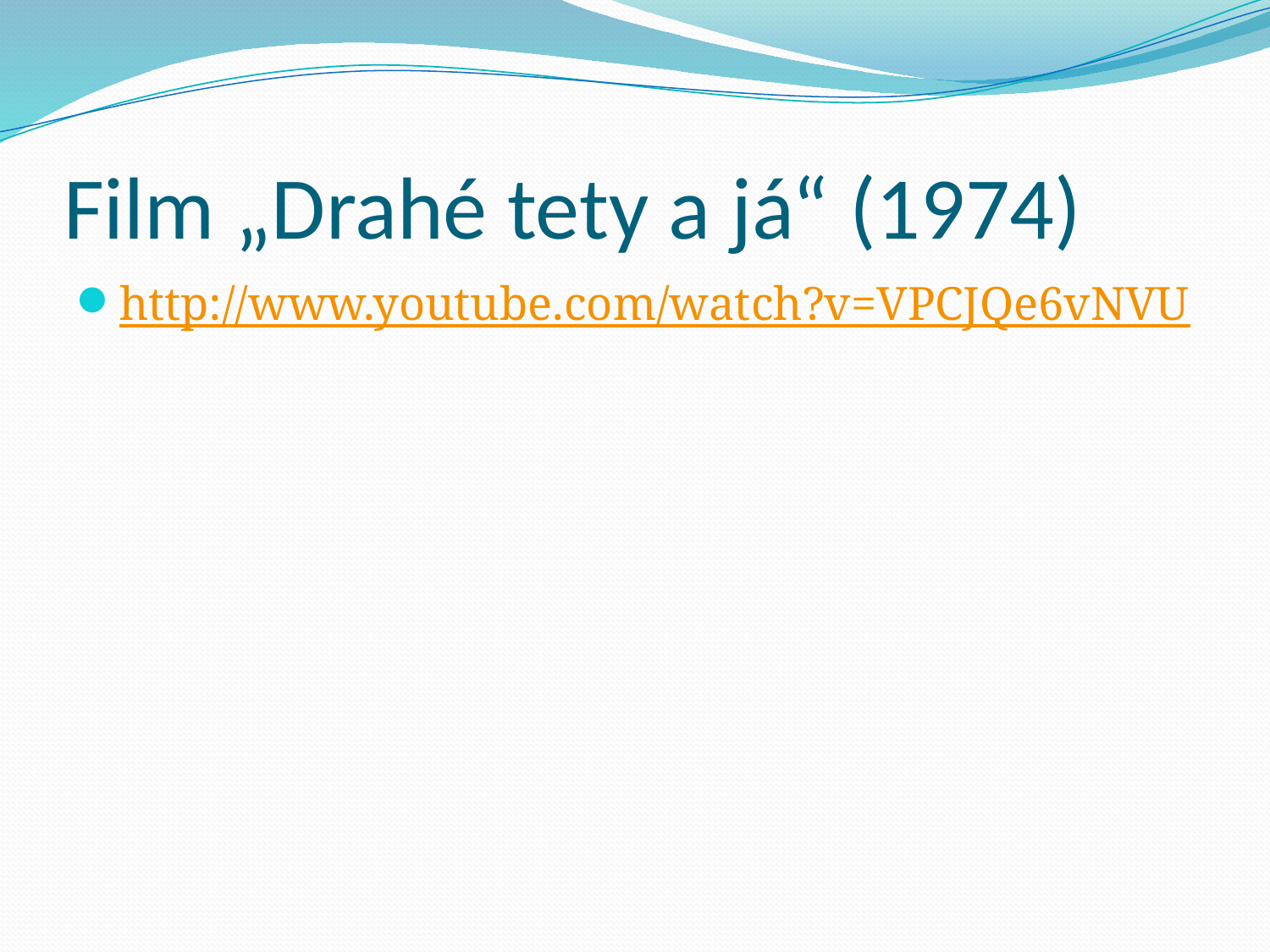

# Film „Drahé tety a já“ (1974)
http://www.youtube.com/watch?v=VPCJQe6vNVU